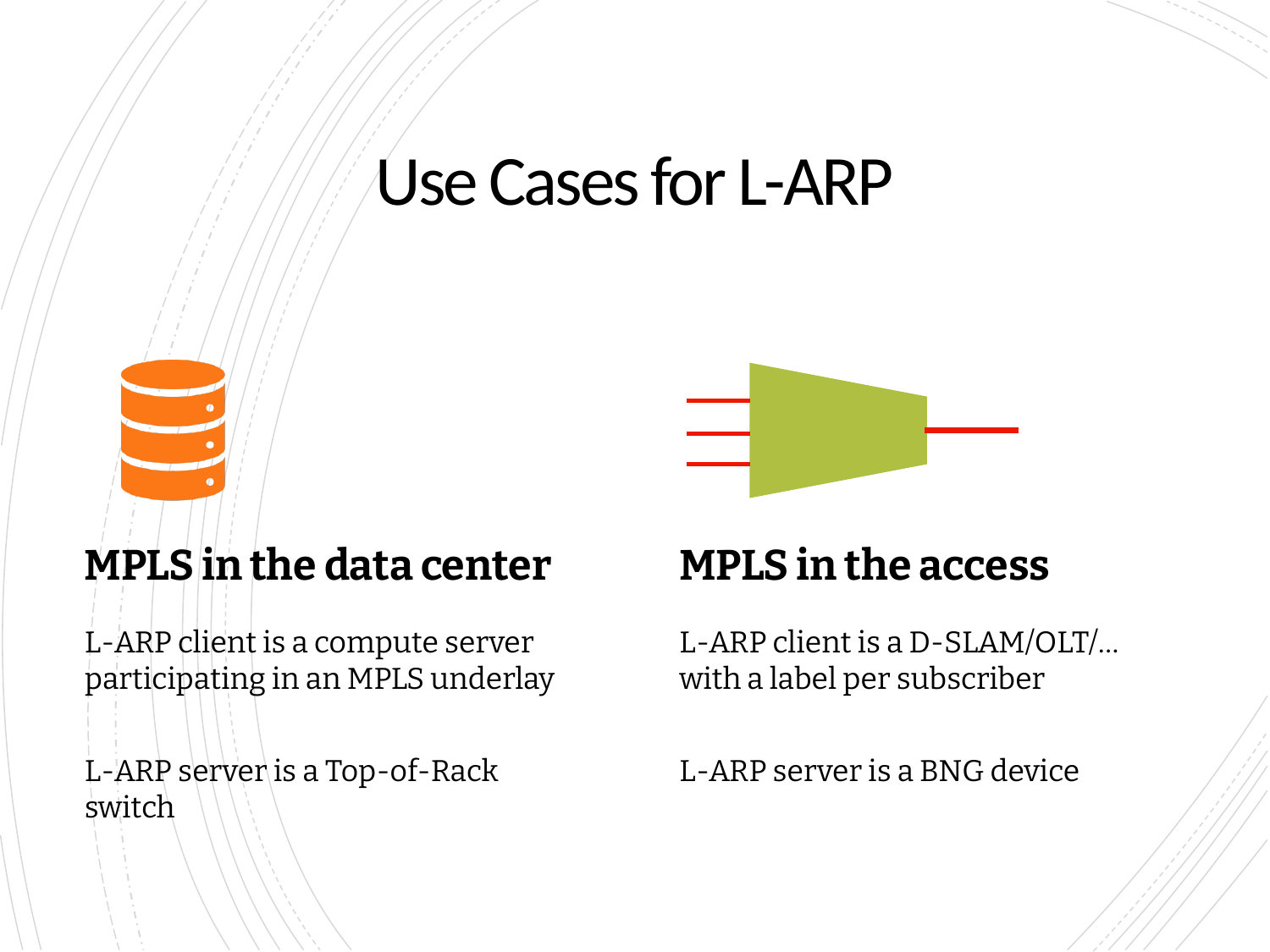

# Use Cases for L-ARP

MPLS in the data center
L-ARP client is a compute server participating in an MPLS underlay

L-ARP server is a Top-of-Rack switch
MPLS in the access
L-ARP client is a D-SLAM/OLT/… with a label per subscriber

L-ARP server is a BNG device